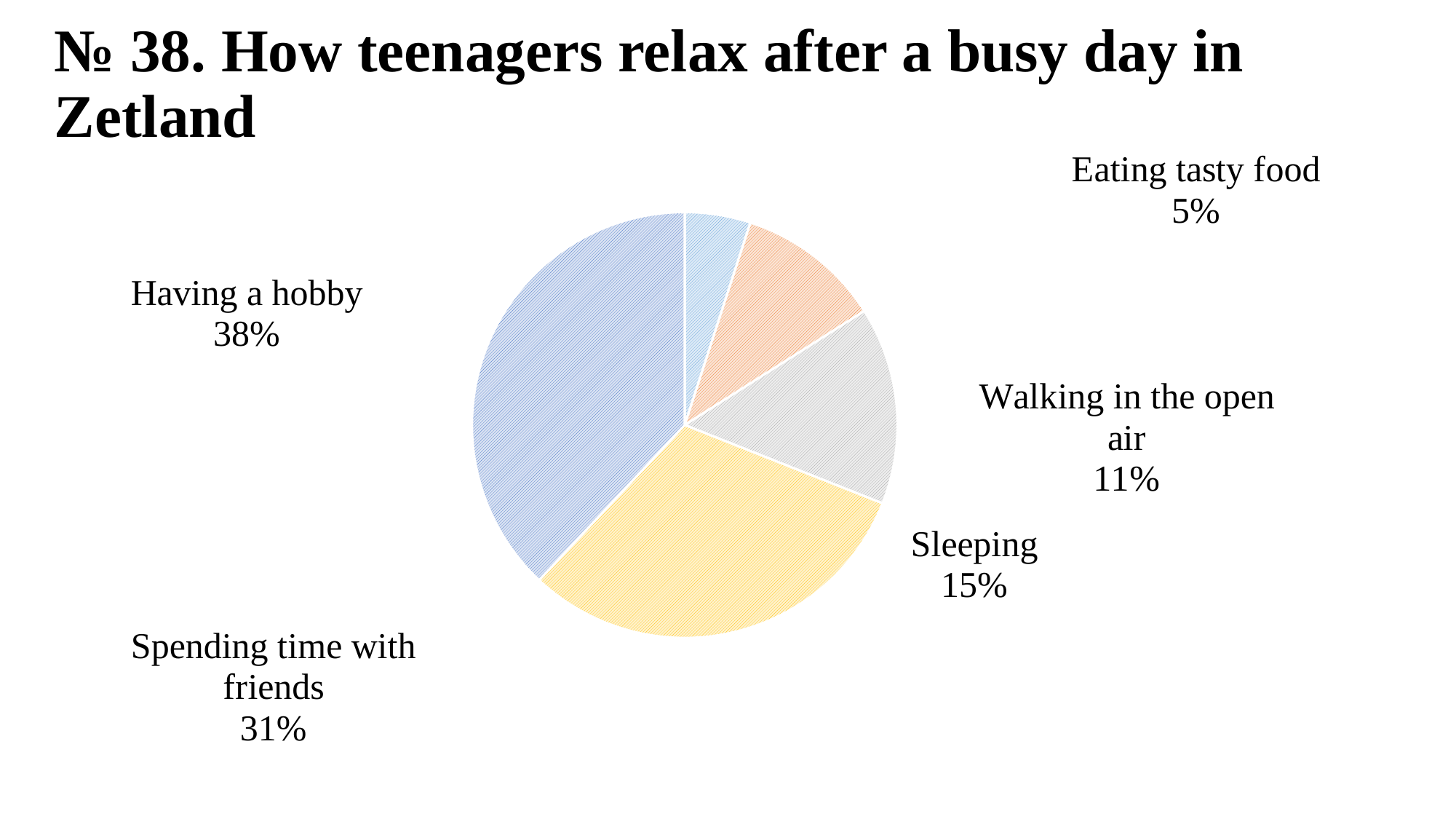

№ 38. How teenagers relax after a busy day in Zetland

### Chart

| Category |  |
|---|---|
| Eating tasty food | 5.0 |
| Walking in the open air | 11.0 |
| Sleeping | 15.0 |
| Spending time with friends | 31.0 |
| Having a hobby | 38.0 |